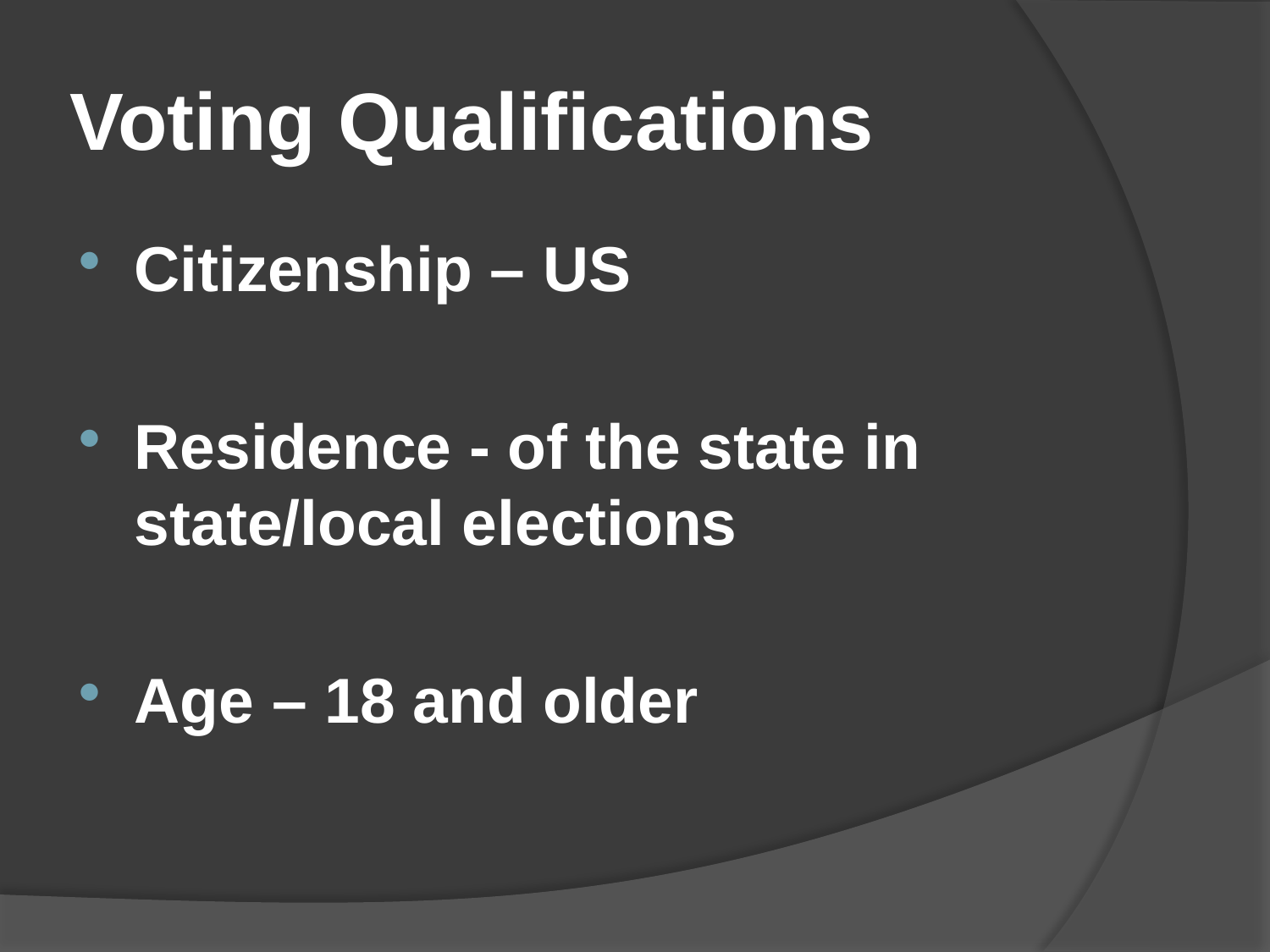

# Voting Qualifications
Citizenship – US

Residence - of the state in state/local elections

Age – 18 and older